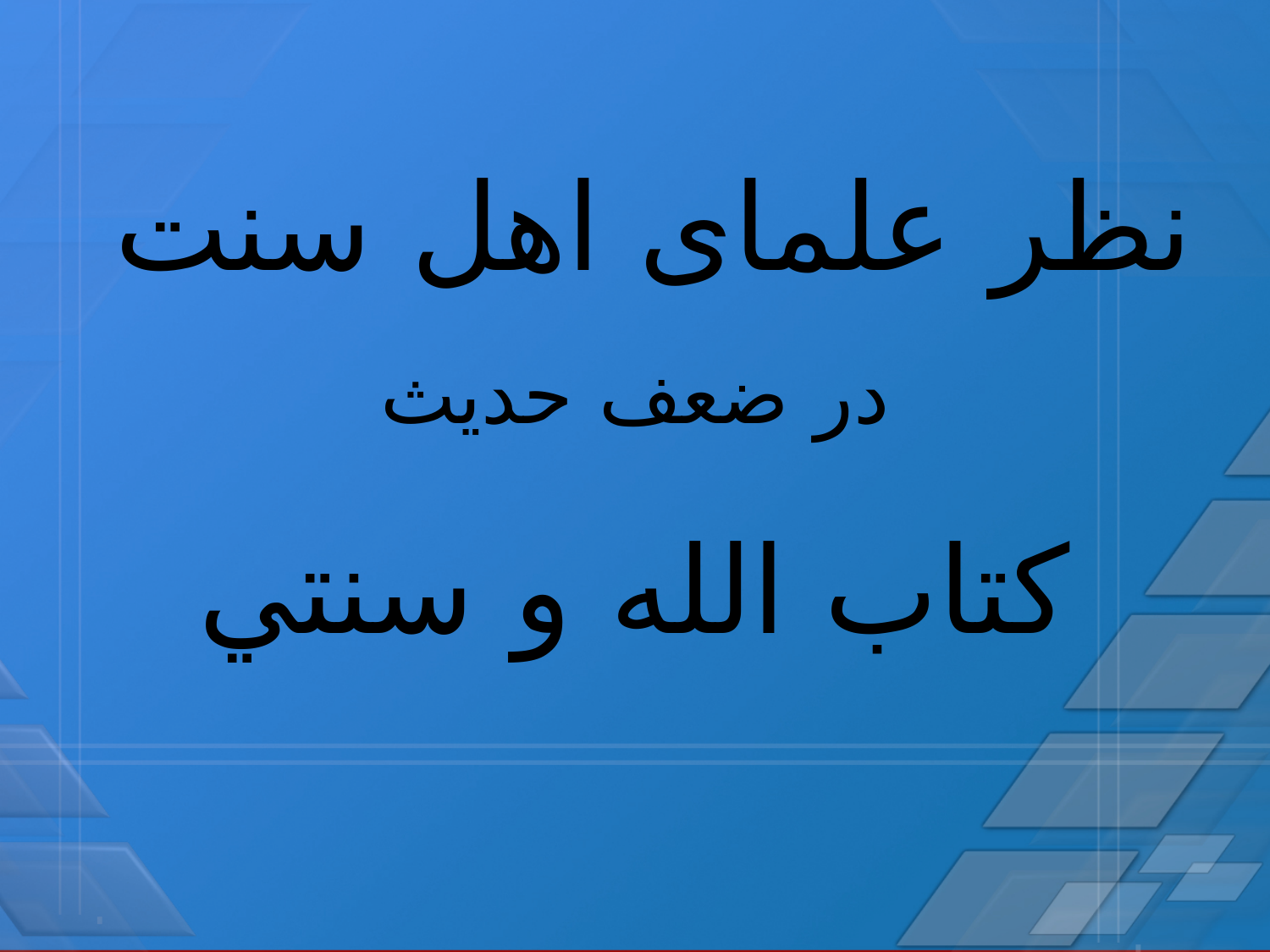

# نظر علمای اهل سنت در ضعف حديث كتاب الله و سنتي